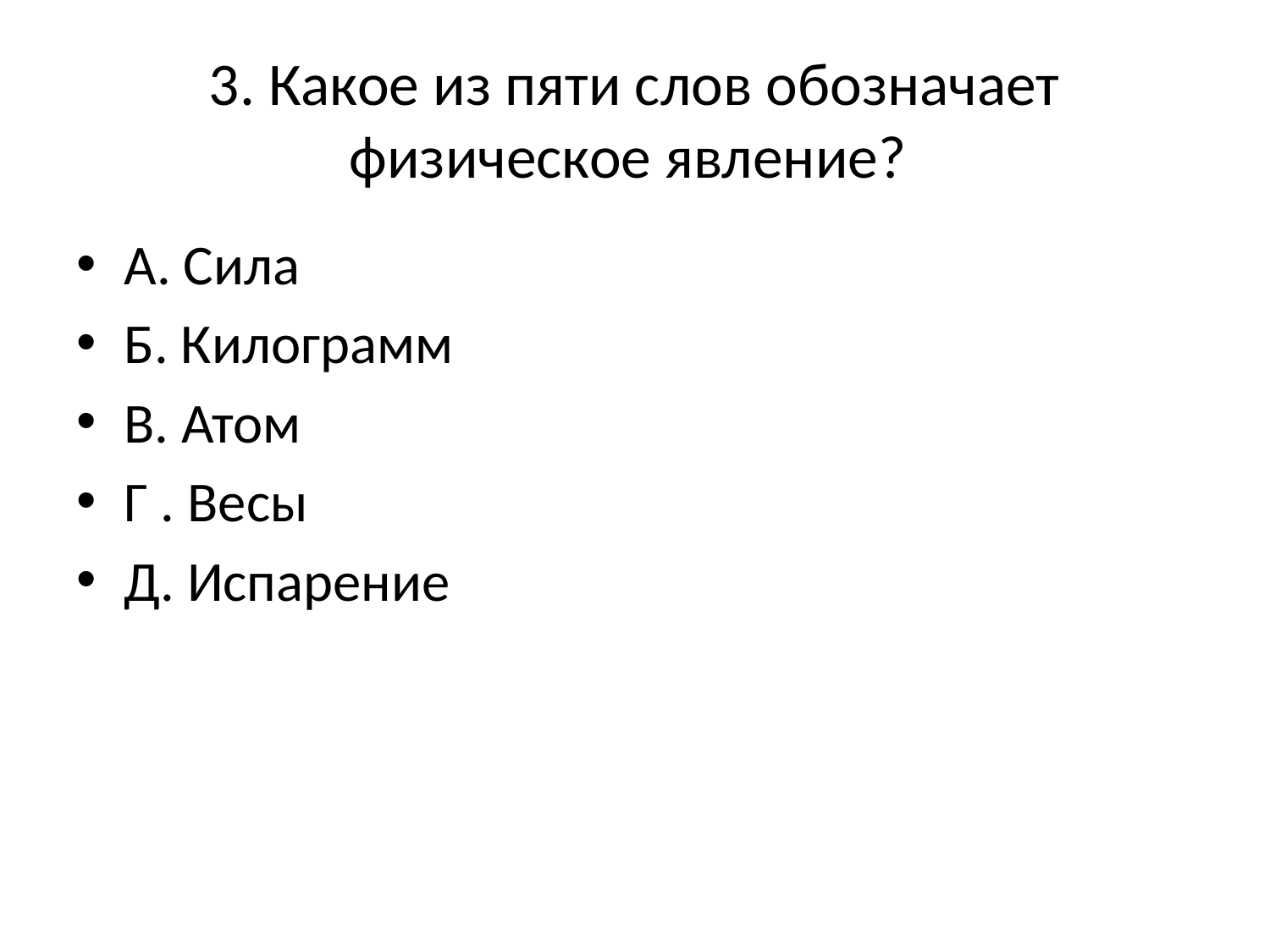

# 3. Какое из пяти слов обозначает физическое явление?
А. Сила
Б. Килограмм
В. Атом
Г . Весы
Д. Испарение